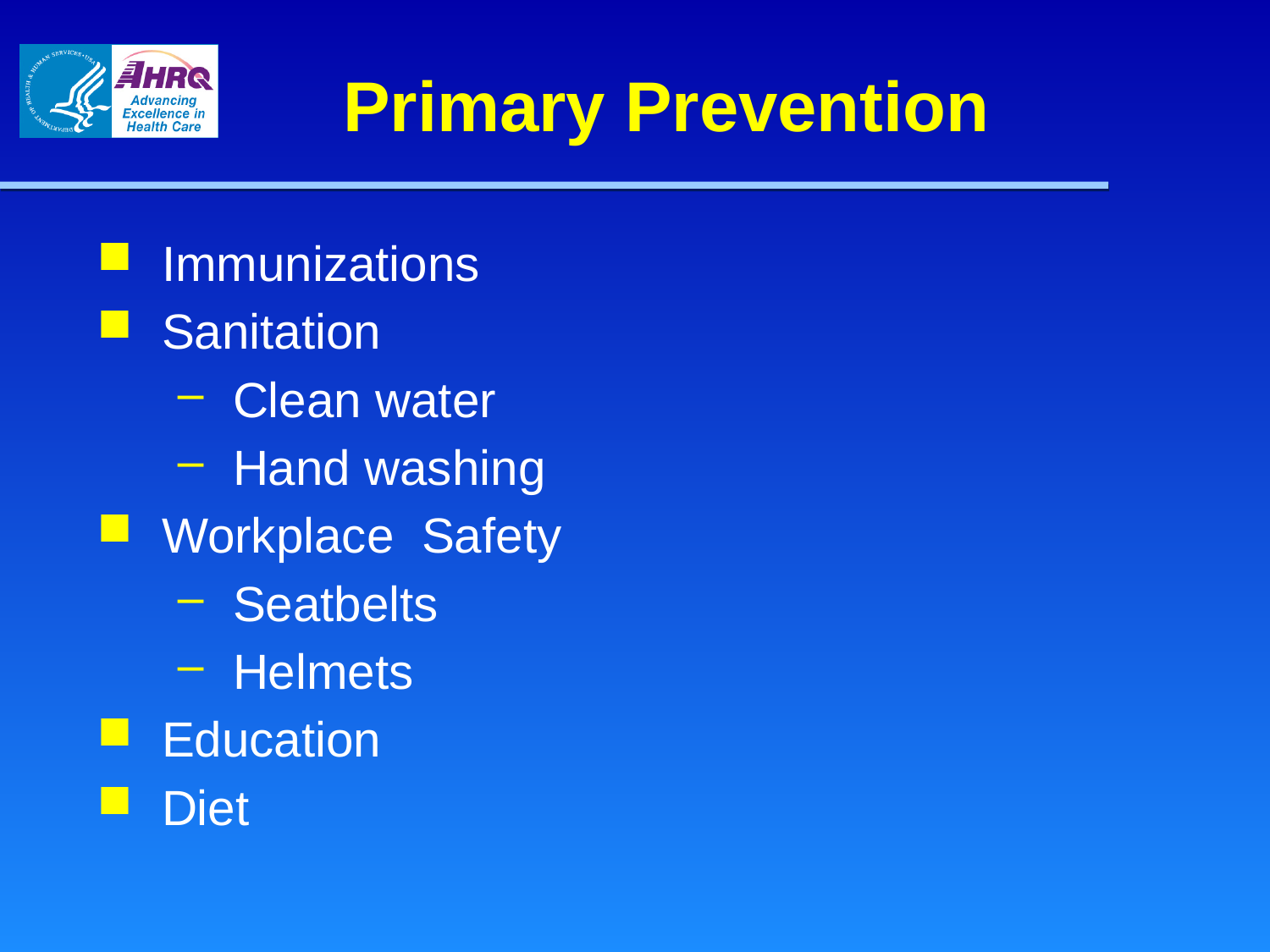

# Primary Prevention
Immunizations
Sanitation
Clean water
Hand washing
Workplace  Safety
Seatbelts
Helmets
Education
Diet